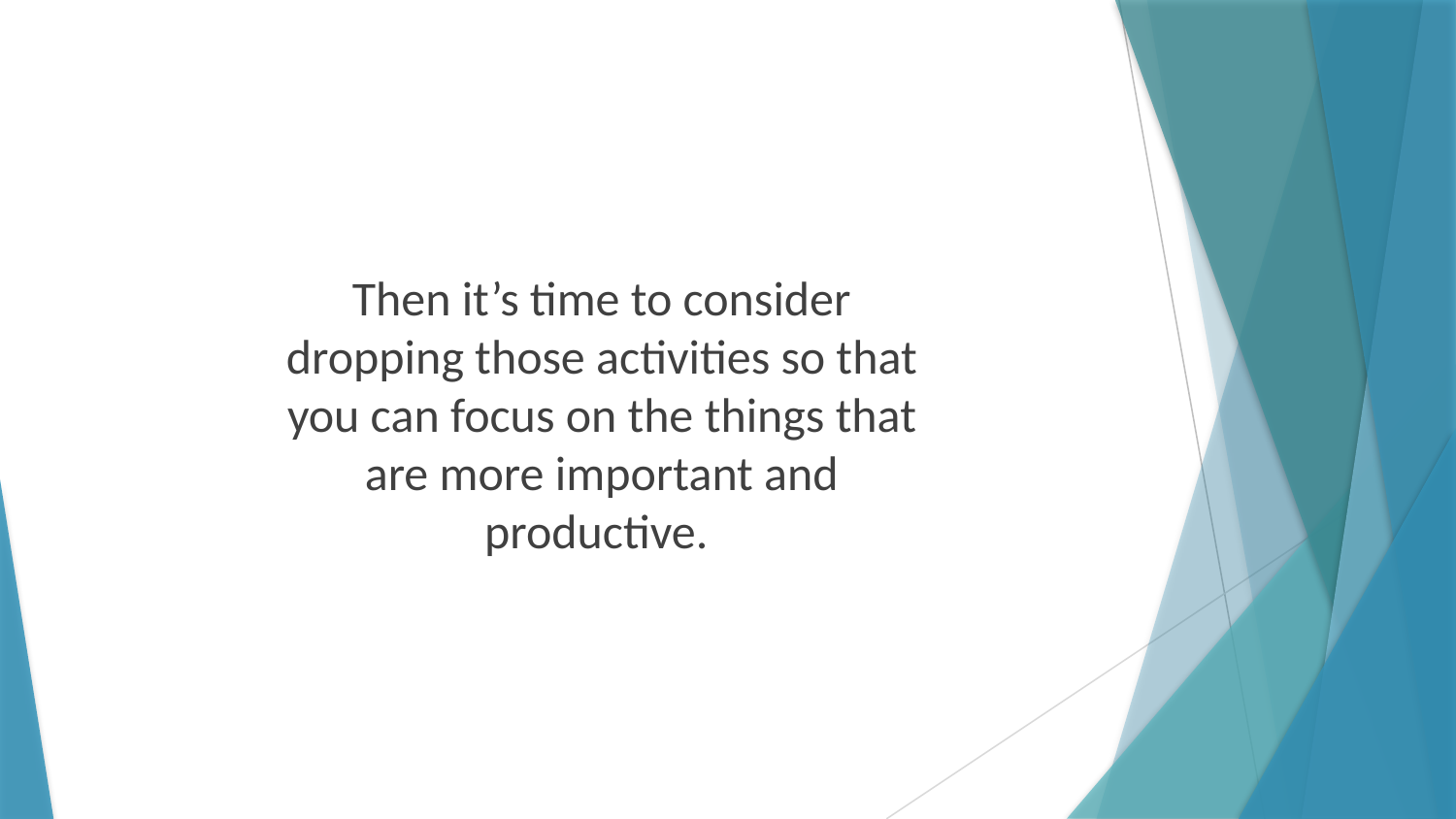

Then it’s time to consider dropping those activities so that you can focus on the things that are more important and productive.